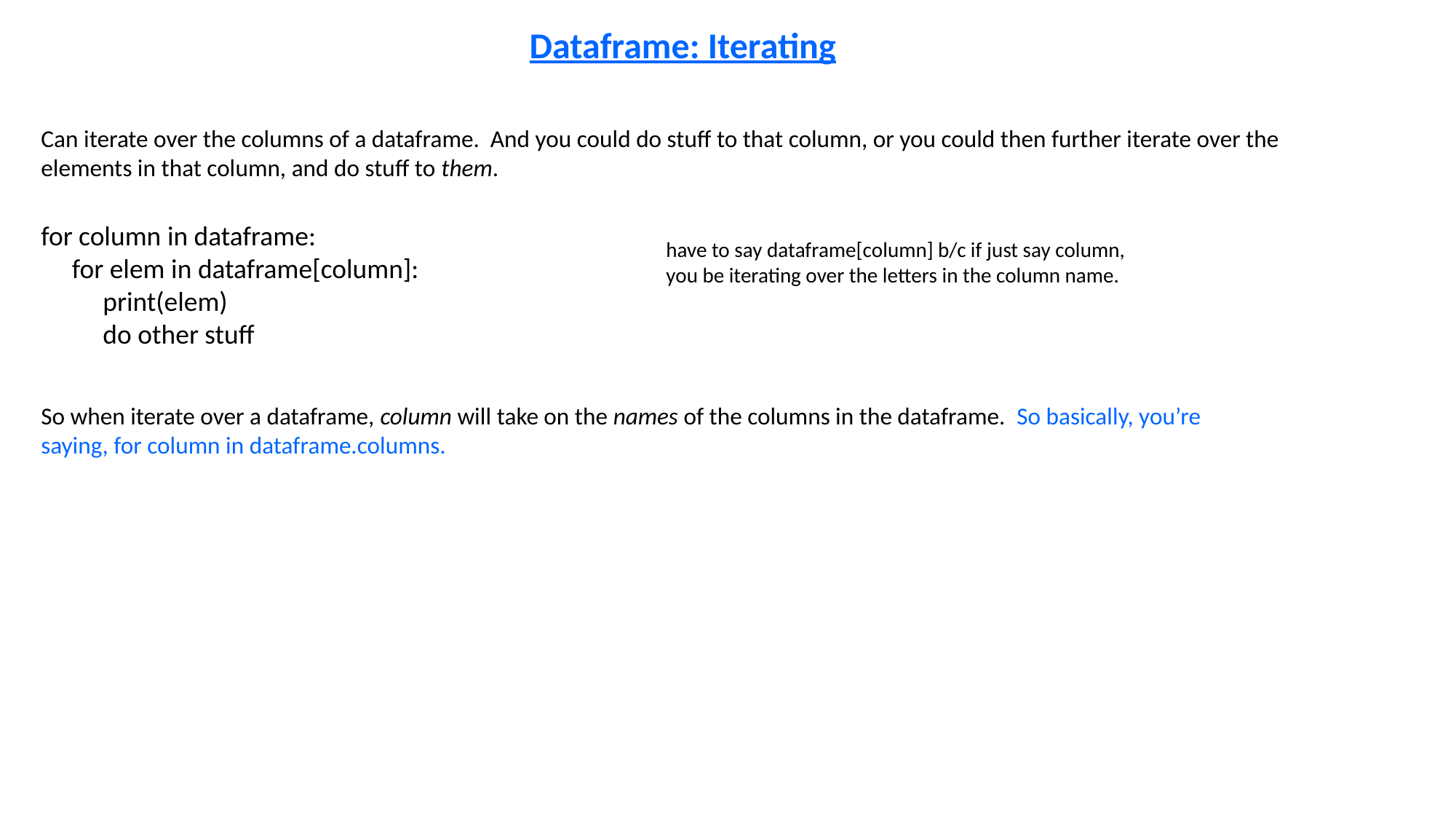

Dataframe: Iterating
Can iterate over the columns of a dataframe.  And you could do stuff to that column, or you could then further iterate over the elements in that column, and do stuff to them.
for column in dataframe:
     for elem in dataframe[column]:
          print(elem)
          do other stuff
have to say dataframe[column] b/c if just say column, you be iterating over the letters in the column name.
So when iterate over a dataframe, column will take on the names of the columns in the dataframe.  So basically, you’re saying, for column in dataframe.columns.